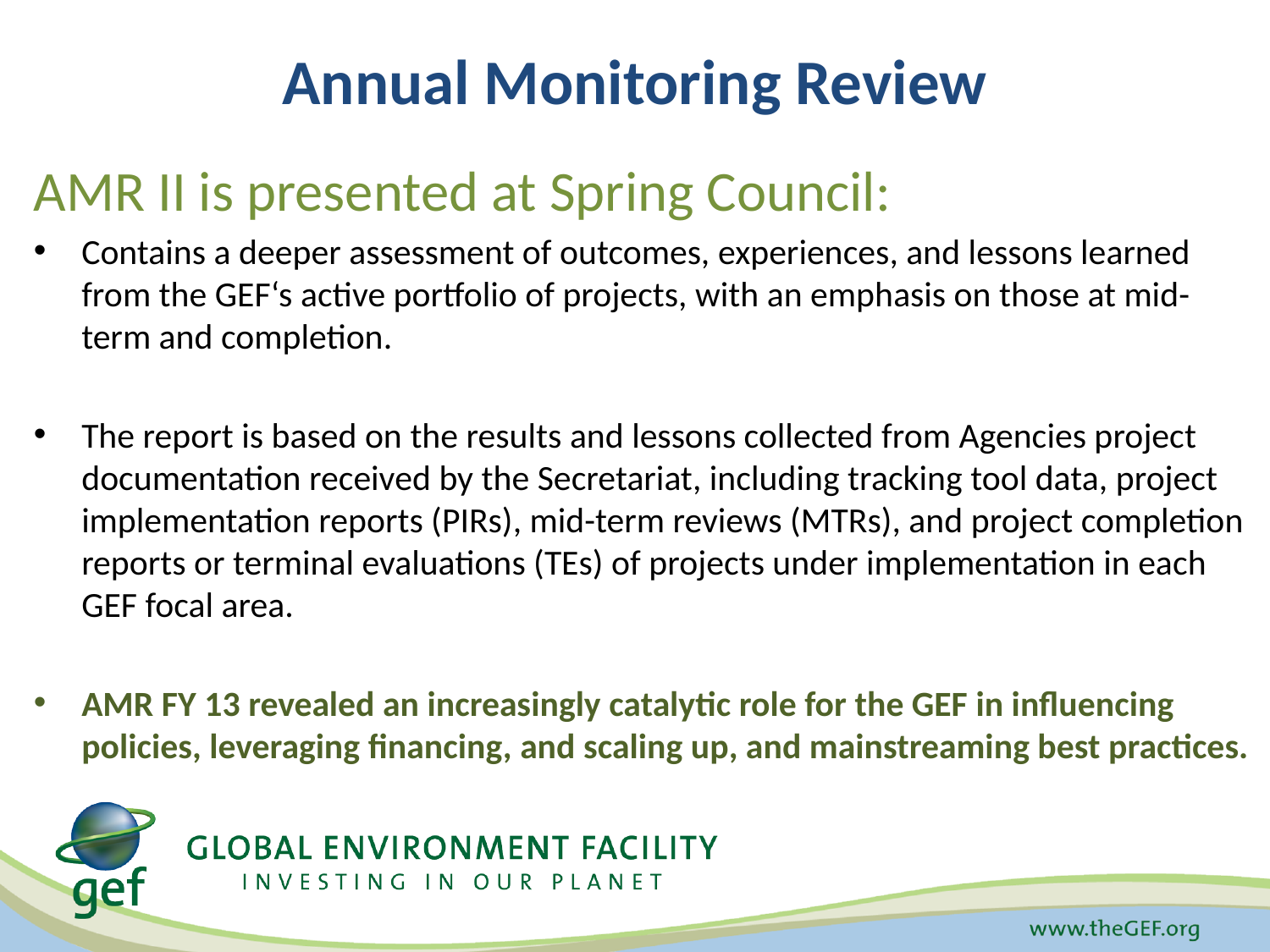

# Annual Monitoring Review
AMR II is presented at Spring Council:
Contains a deeper assessment of outcomes, experiences, and lessons learned from the GEF‘s active portfolio of projects, with an emphasis on those at mid-term and completion.

The report is based on the results and lessons collected from Agencies project documentation received by the Secretariat, including tracking tool data, project implementation reports (PIRs), mid-term reviews (MTRs), and project completion reports or terminal evaluations (TEs) of projects under implementation in each GEF focal area.

AMR FY 13 revealed an increasingly catalytic role for the GEF in influencing policies, leveraging financing, and scaling up, and mainstreaming best practices.